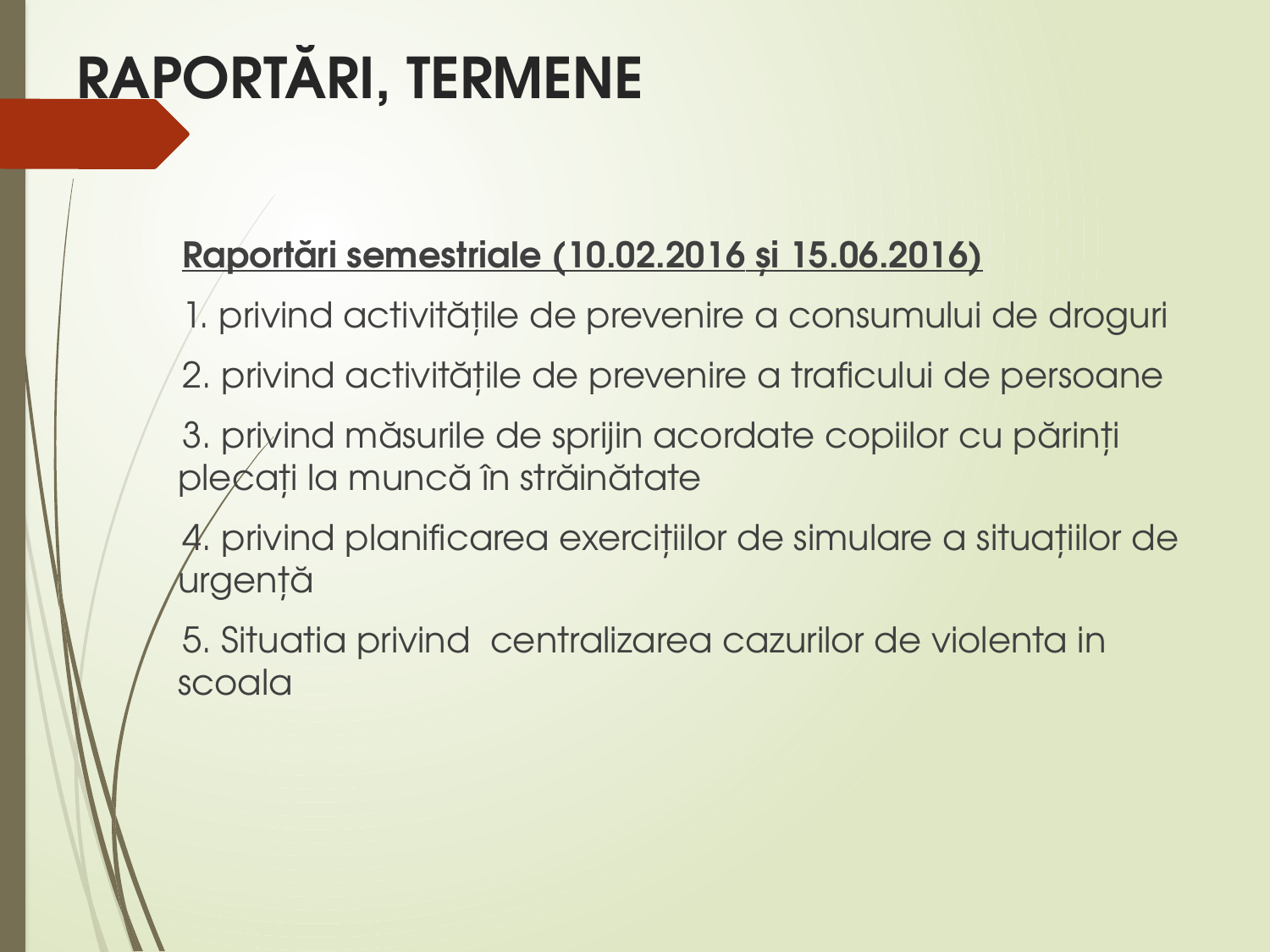

# RAPORTĂRI, TERMENE
Raportări semestriale (10.02.2016 și 15.06.2016)
1. privind activitățile de prevenire a consumului de droguri
2. privind activitățile de prevenire a traficului de persoane
3. privind măsurile de sprijin acordate copiilor cu părinți plecați la muncă în străinătate
4. privind planificarea exercițiilor de simulare a situațiilor de urgență
5. Situatia privind  centralizarea cazurilor de violenta in scoala